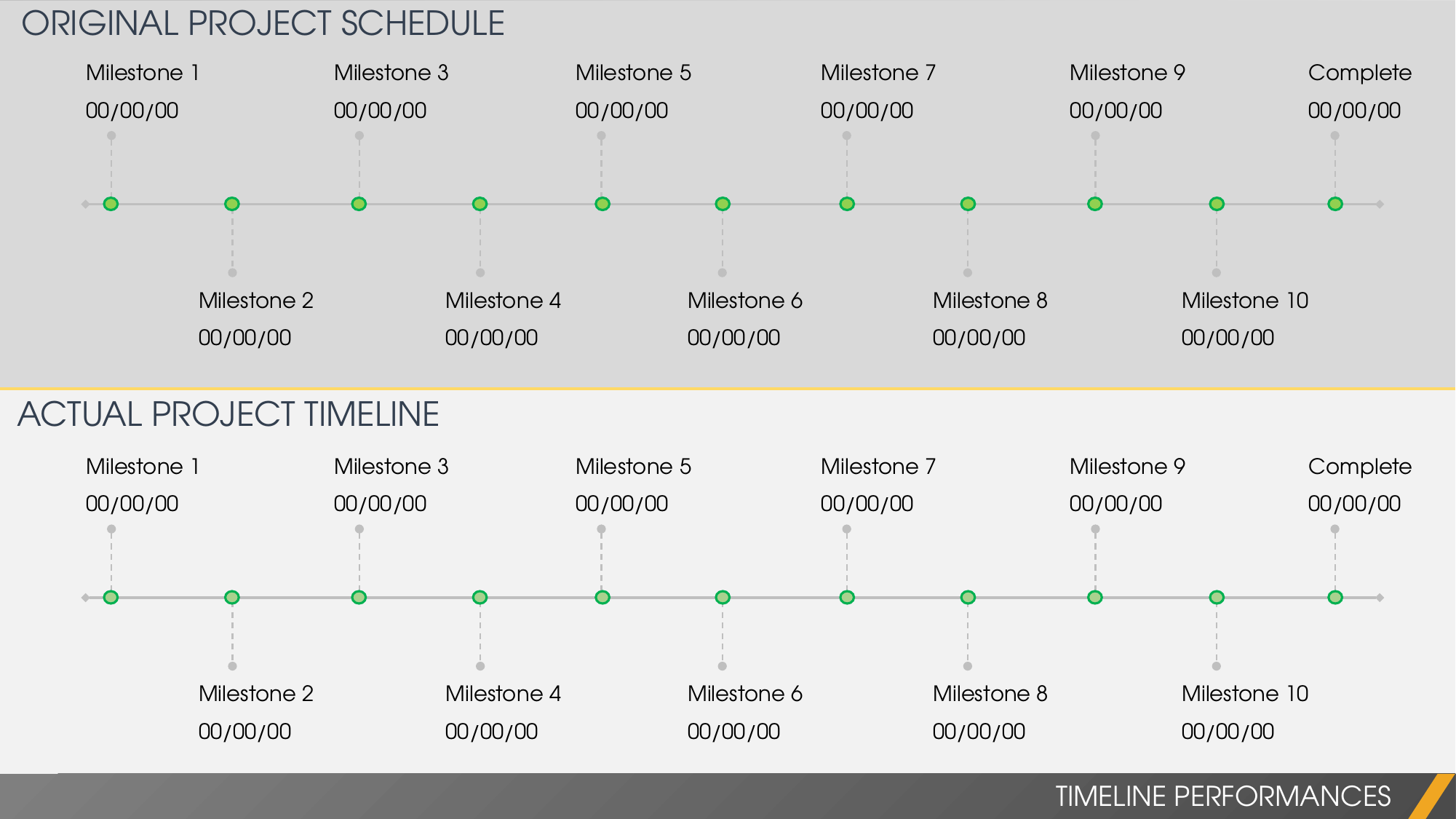

ORIGINAL PROJECT SCHEDULE
Milestone 1
00/00/00
Milestone 3
00/00/00
Milestone 5
00/00/00
Milestone 7
00/00/00
Milestone 9
00/00/00
Complete
00/00/00

Milestone 2
00/00/00
Milestone 4
00/00/00
Milestone 6
00/00/00
Milestone 8
00/00/00
Milestone 10
00/00/00

ACTUAL PROJECT TIMELINE
Milestone 1
00/00/00
Milestone 3
00/00/00
Milestone 5
00/00/00
Milestone 7
00/00/00
Milestone 9
00/00/00
Complete
00/00/00

Milestone 2
00/00/00
Milestone 4
00/00/00
Milestone 6
00/00/00
Milestone 8
00/00/00
Milestone 10
00/00/00
TIMELINE PERFORMANCES